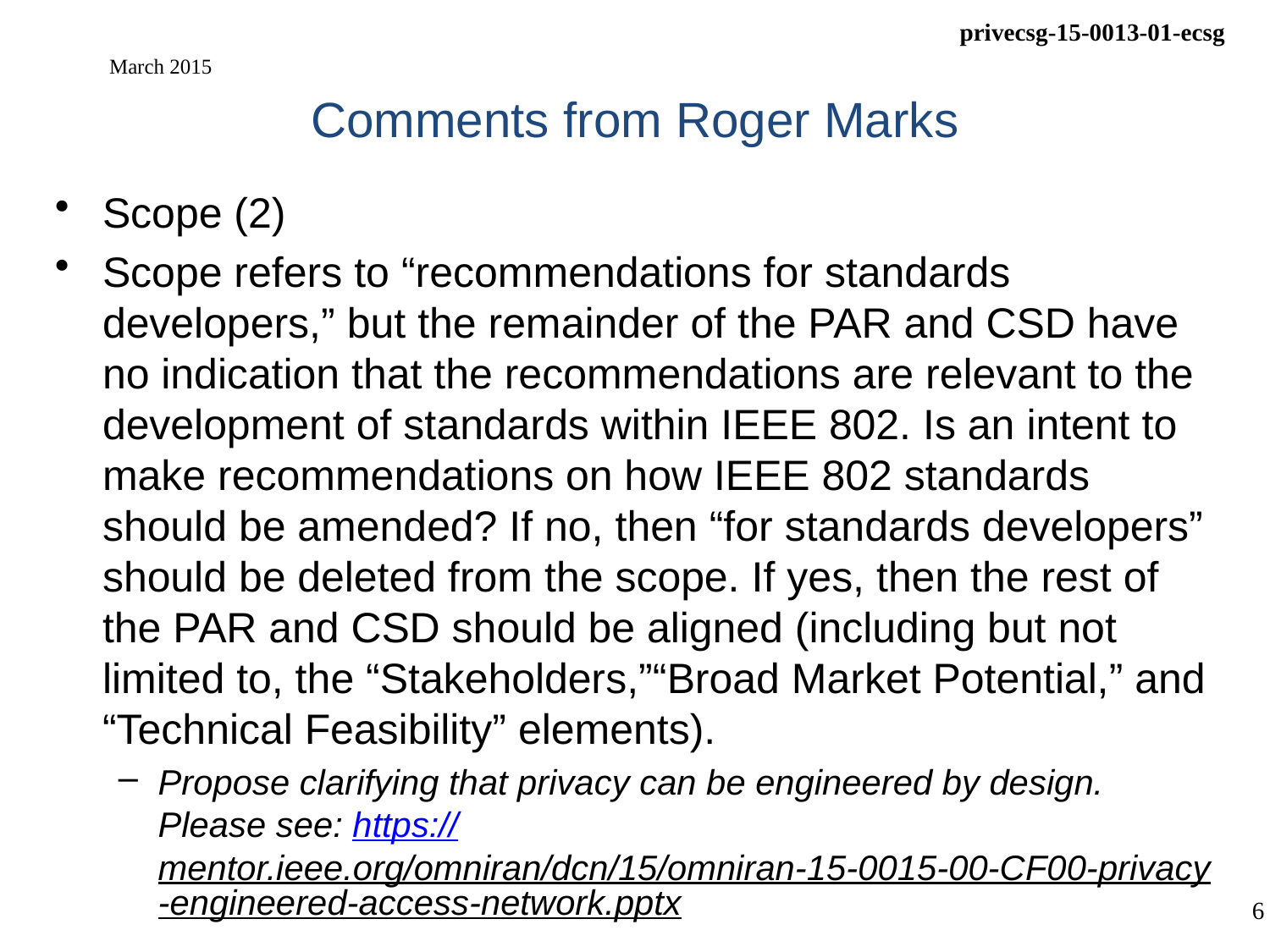

# Comments from Roger Marks
March 2015
Scope (2)
Scope refers to “recommendations for standards developers,” but the remainder of the PAR and CSD have no indication that the recommendations are relevant to the development of standards within IEEE 802. Is an intent to make recommendations on how IEEE 802 standards should be amended? If no, then “for standards developers” should be deleted from the scope. If yes, then the rest of the PAR and CSD should be aligned (including but not limited to, the “Stakeholders,”“Broad Market Potential,” and “Technical Feasibility” elements).
Propose clarifying that privacy can be engineered by design. Please see: https://mentor.ieee.org/omniran/dcn/15/omniran-15-0015-00-CF00-privacy-engineered-access-network.pptx